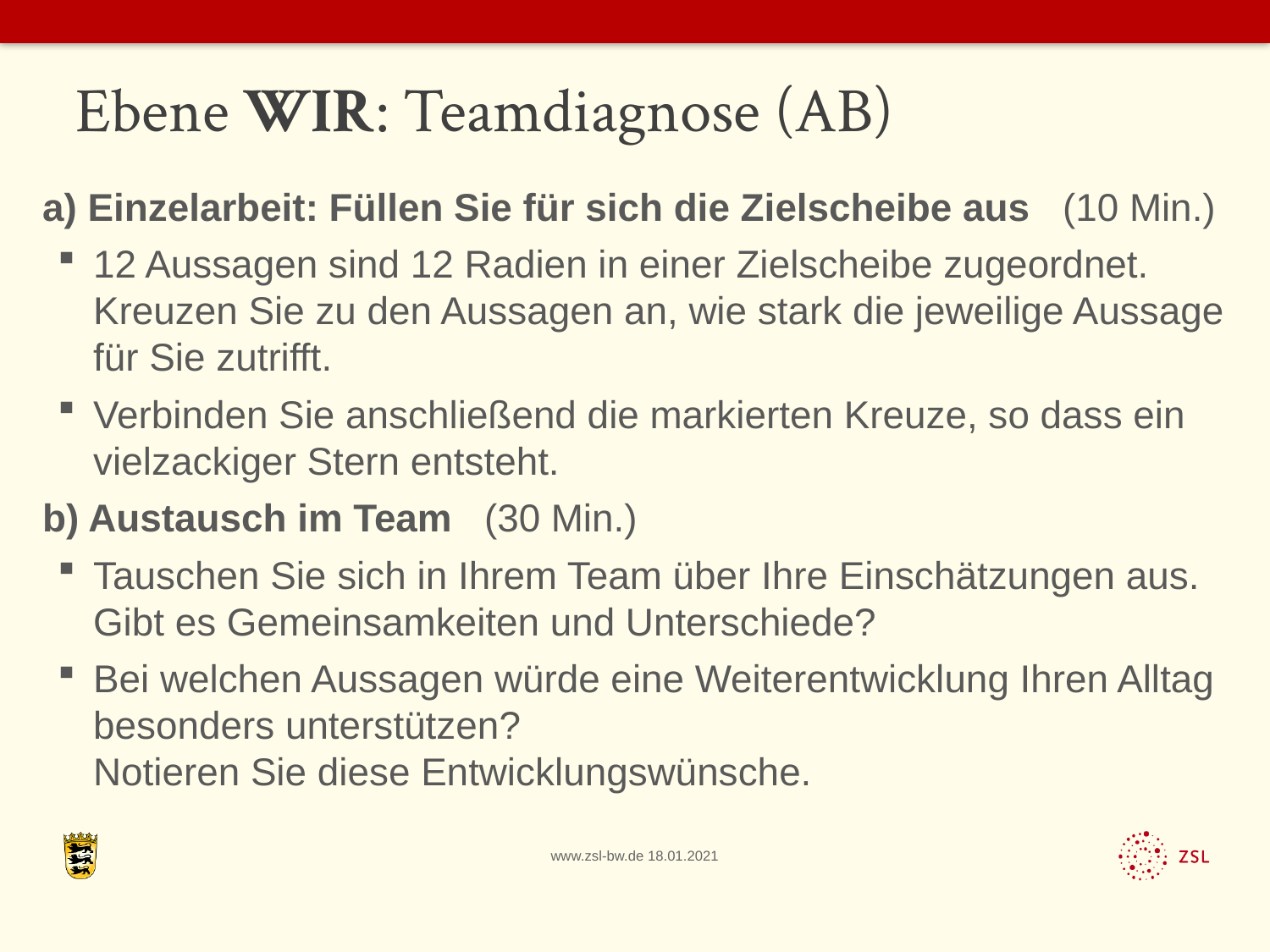

# Ebene WIR: Teamdiagnose (AB)
a) Einzelarbeit: Füllen Sie für sich die Zielscheibe aus   (10 Min.)
12 Aussagen sind 12 Radien in einer Zielscheibe zugeordnet. Kreuzen Sie zu den Aussagen an, wie stark die jeweilige Aussage für Sie zutrifft.
Verbinden Sie anschließend die markierten Kreuze, so dass ein vielzackiger Stern entsteht.
b) Austausch im Team   (30 Min.)
Tauschen Sie sich in Ihrem Team über Ihre Einschätzungen aus.
Gibt es Gemeinsamkeiten und Unterschiede?
Bei welchen Aussagen würde eine Weiterentwicklung Ihren Alltag besonders unterstützen?
Notieren Sie diese Entwicklungswünsche.